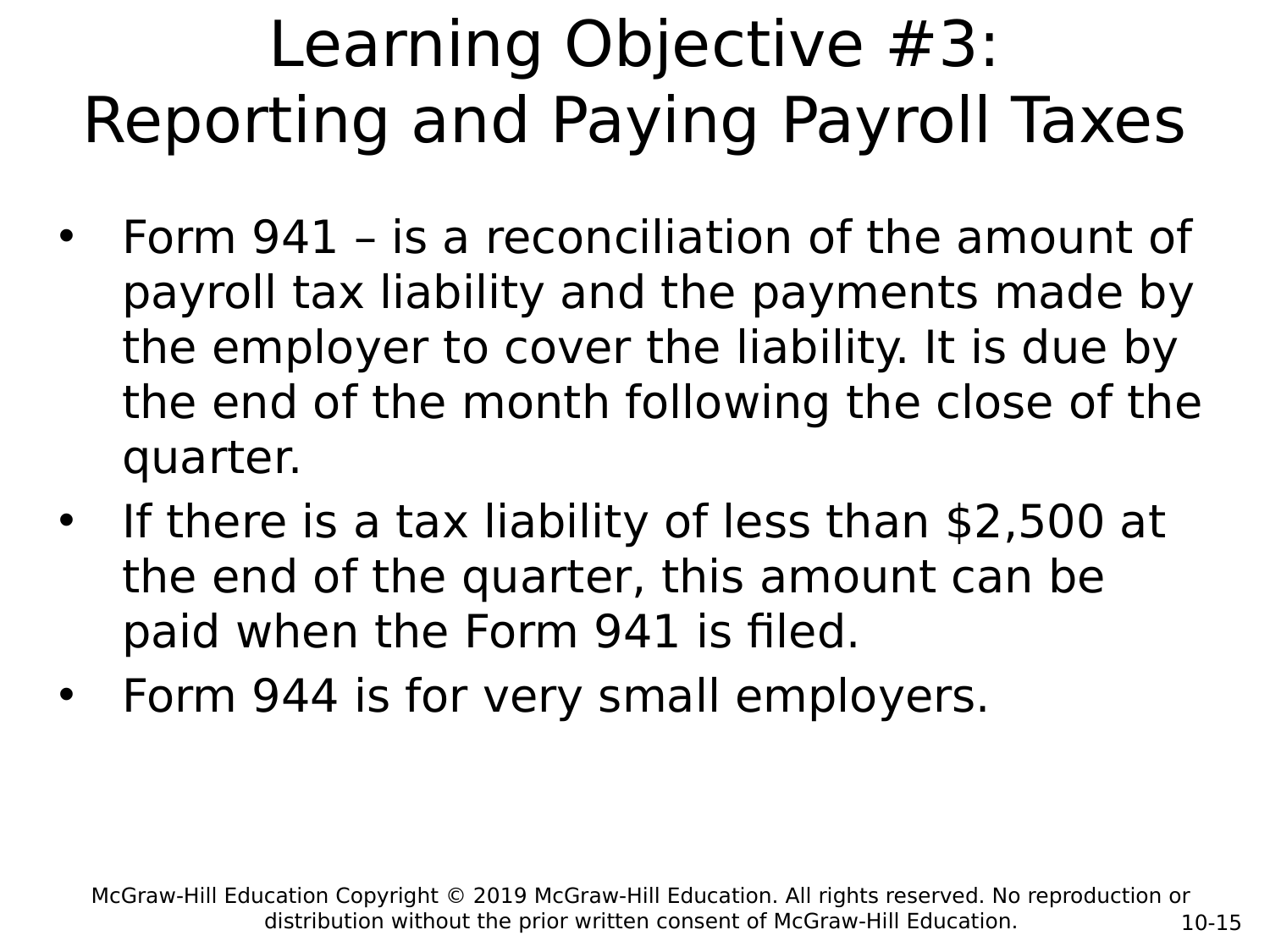

# Learning Objective #3: Reporting and Paying Payroll Taxes
Form 941 – is a reconciliation of the amount of payroll tax liability and the payments made by the employer to cover the liability. It is due by the end of the month following the close of the quarter.
If there is a tax liability of less than $2,500 at the end of the quarter, this amount can be paid when the Form 941 is filed.
Form 944 is for very small employers.
McGraw-Hill Education Copyright © 2019 McGraw-Hill Education. All rights reserved. No reproduction or distribution without the prior written consent of McGraw-Hill Education.
10-15